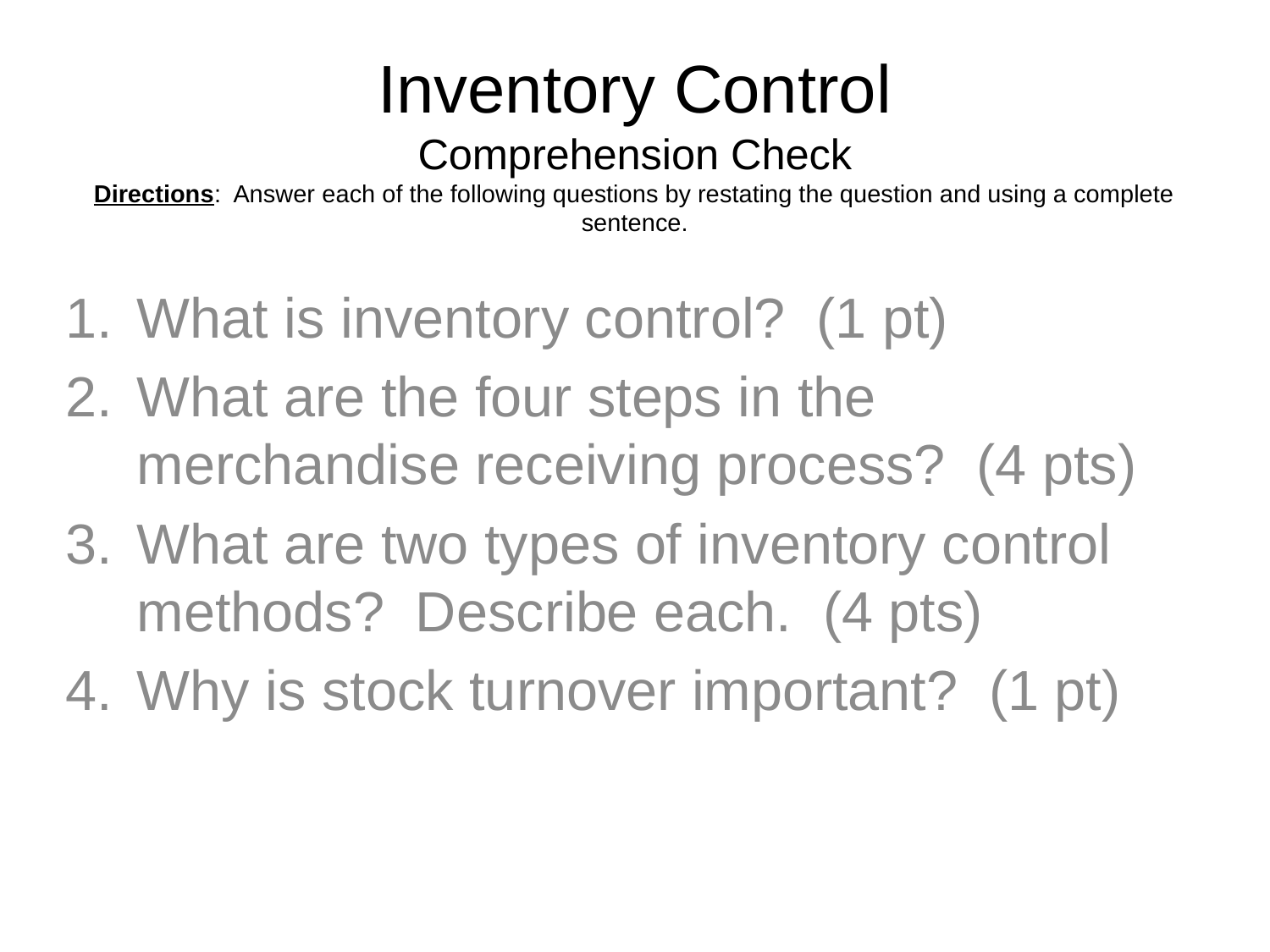

# Inventory Control Comprehension Check Directions:  Answer each of the following questions by restating the question and using a complete sentence.
What is inventory control?  (1 pt)
What are the four steps in the merchandise receiving process?  (4 pts)
What are two types of inventory control methods?  Describe each.  (4 pts)
Why is stock turnover important?  (1 pt)